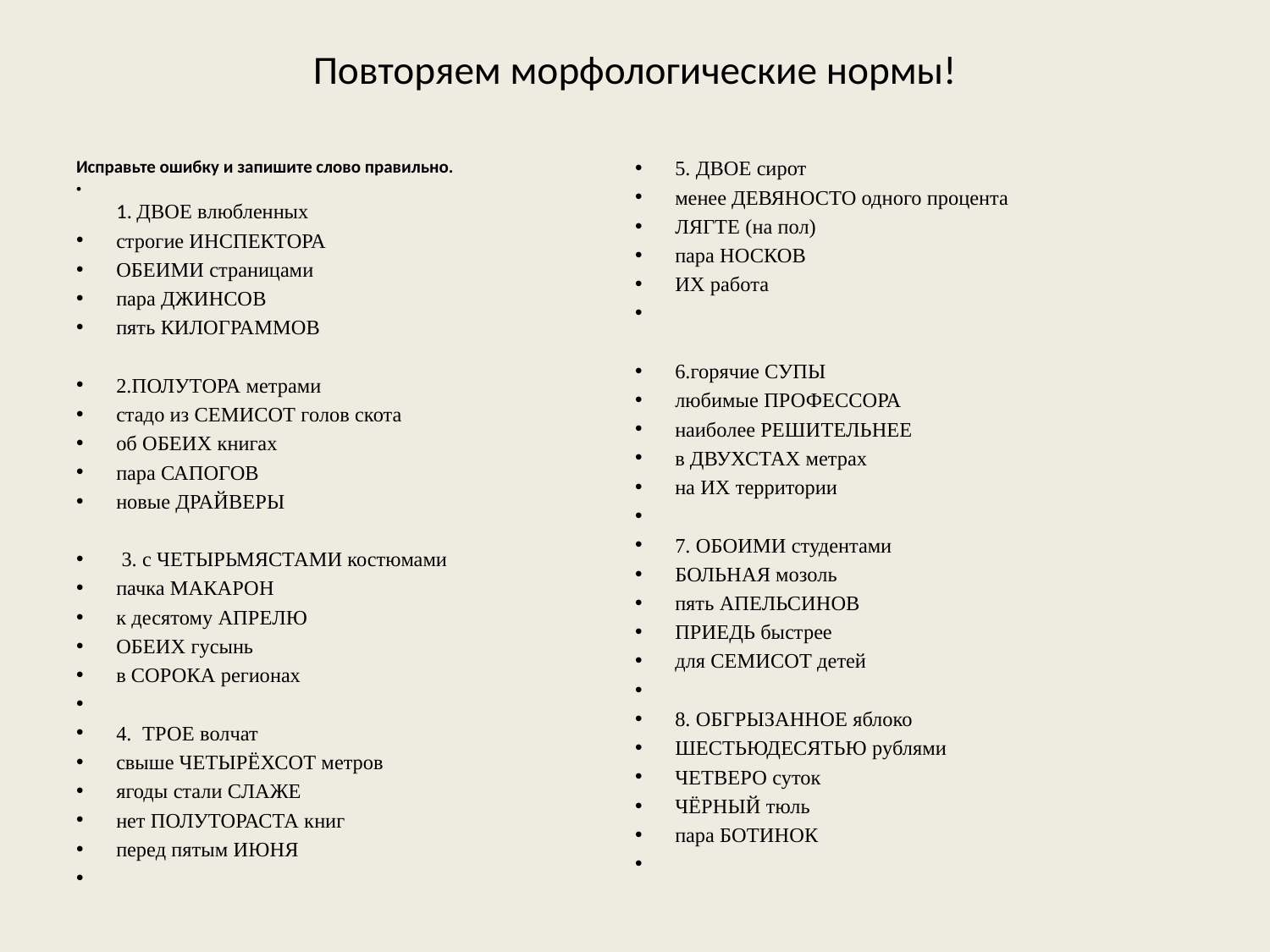

# Повторяем морфологические нормы!
Исправьте ошибку и запишите слово правильно.
1. ДВОЕ влюбленных
строгие ИНСПЕКТОРА
ОБЕИМИ страницами
пара ДЖИНСОВ
пять КИЛОГРАММОВ

2.ПОЛУТОРА метрами
стадо из СЕМИСОТ голов скота
об ОБЕИХ книгах
пара САПОГОВ
новые ДРАЙВЕРЫ

 3. с ЧЕТЫРЬМЯСТАМИ костюмами
пачка МАКАРОН
к десятому АПРЕЛЮ
ОБЕИХ гусынь
в СОРОКА регионах

4.  ТРОЕ волчат
свыше ЧЕТЫРЁХСОТ метров
ягоды стали СЛАЖЕ
нет ПОЛУТОРАСТА книг
перед пятым ИЮНЯ

5. ДВОЕ сирот
менее ДЕВЯНОСТО одного процента
ЛЯГТЕ (на пол)
пара НОСКОВ
ИХ работа

6.горячие СУПЫ
любимые ПРОФЕССОРА
наиболее РЕШИТЕЛЬНЕЕ
в ДВУХСТАХ метрах
на ИХ территории

7. ОБОИМИ студентами
БОЛЬНАЯ мозоль
пять АПЕЛЬСИНОВ
ПРИЕДЬ быстрее
для СЕМИСОТ детей

8. ОБГРЫЗАННОЕ яблоко
ШЕСТЬЮДЕСЯТЬЮ рублями
ЧЕТВЕРО суток
ЧЁРНЫЙ тюль
пара БОТИНОК